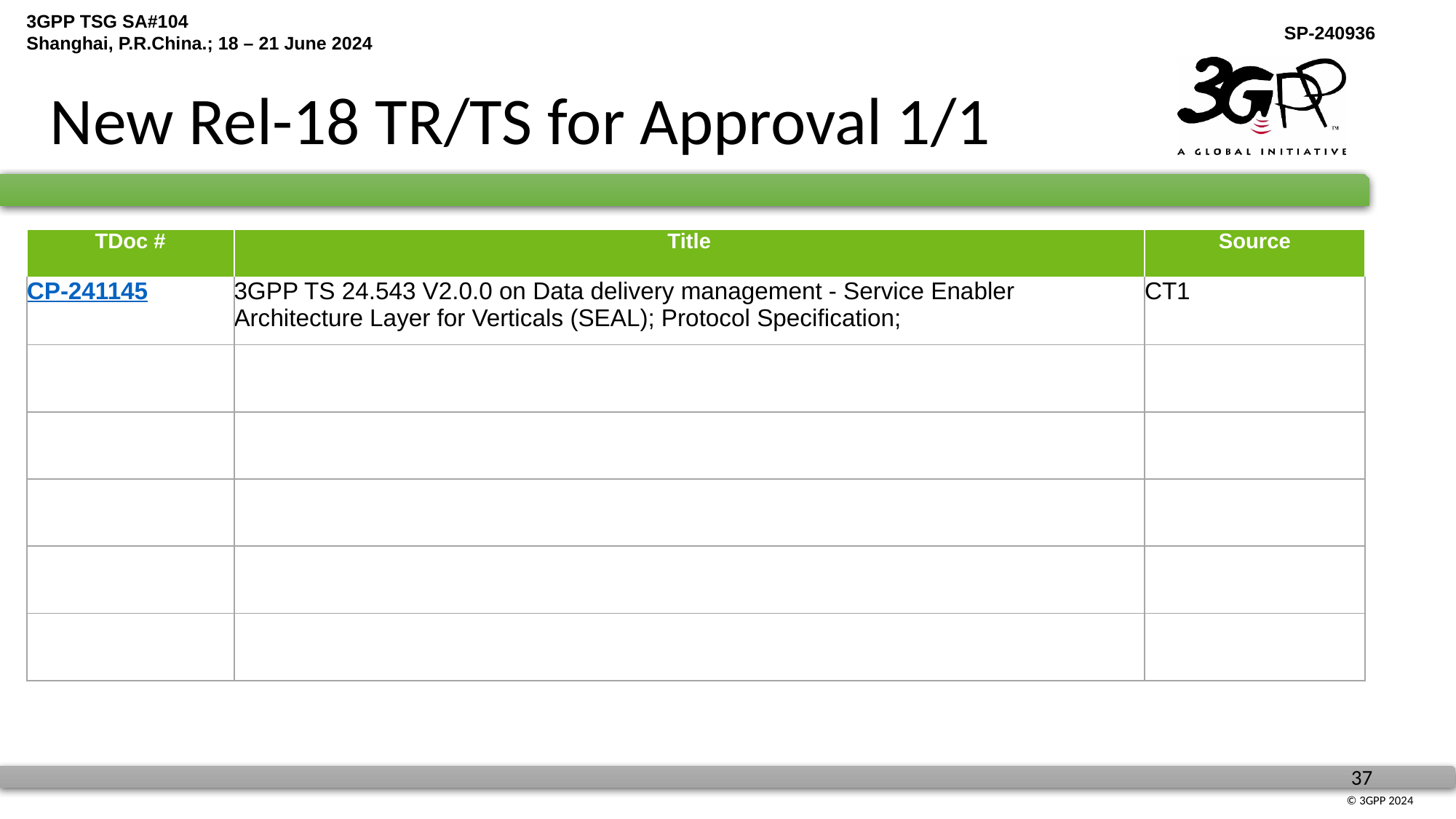

# New Rel-18 TR/TS for Approval 1/1
| TDoc # | Title | Source |
| --- | --- | --- |
| CP-241145 | 3GPP TS 24.543 V2.0.0 on Data delivery management - Service Enabler Architecture Layer for Verticals (SEAL); Protocol Specification; | CT1 |
|  |  |  |
|  |  |  |
|  |  |  |
|  |  |  |
|  |  |  |